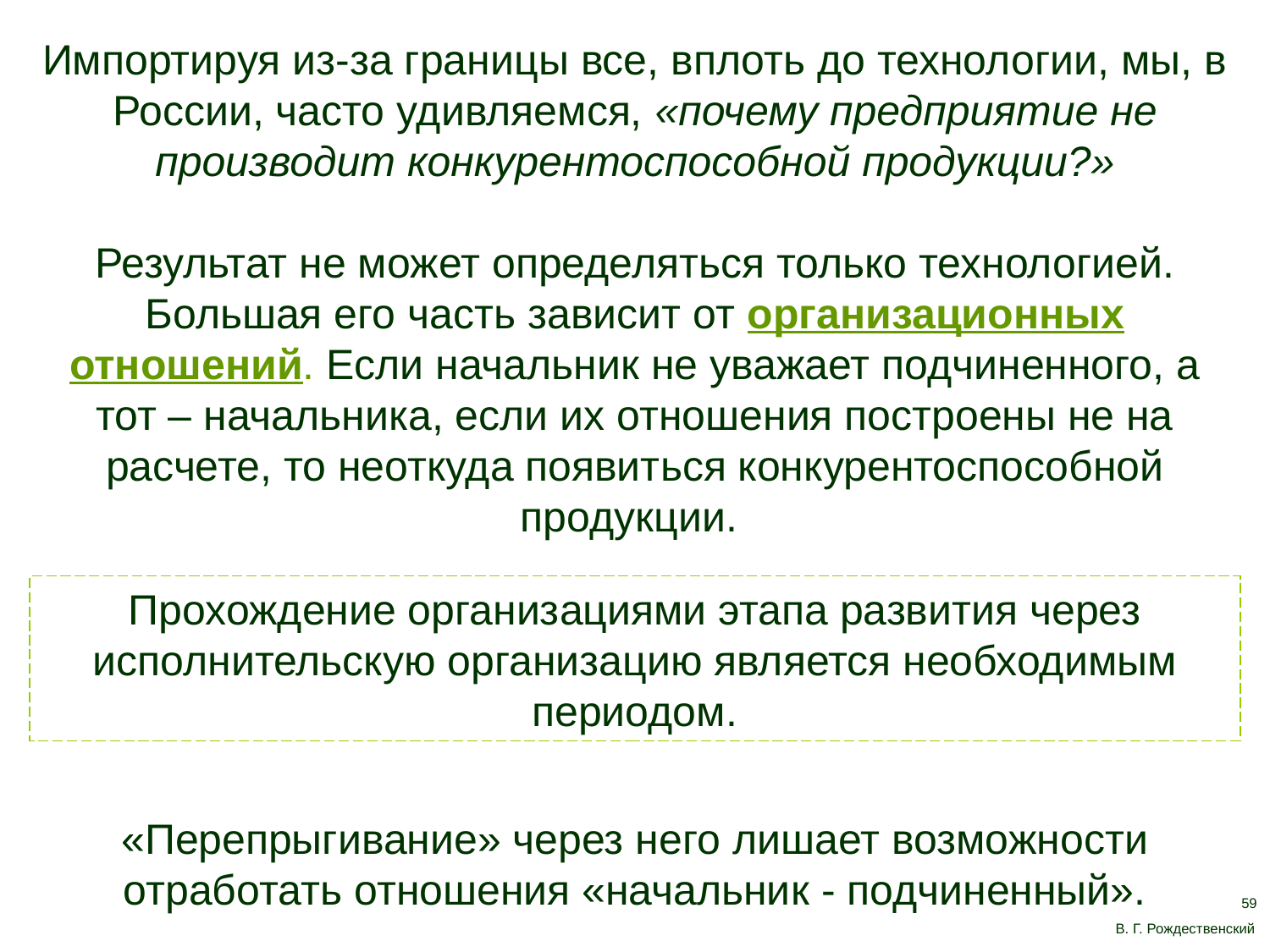

Импортируя из-за границы все, вплоть до технологии, мы, в России, часто удивляемся, «почему предприятие не производит конкурентоспособной продукции?»

Результат не может определяться только технологией. Большая его часть зависит от организационных отношений. Если начальник не уважает подчиненного, а тот – начальника, если их отношения построены не на расчете, то неоткуда появиться конкурентоспособной продукции.
Прохождение организациями этапа развития через исполнительскую организацию является необходимым периодом.
«Перепрыгивание» через него лишает возможности отработать отношения «начальник - подчиненный».
59
В. Г. Рождественский